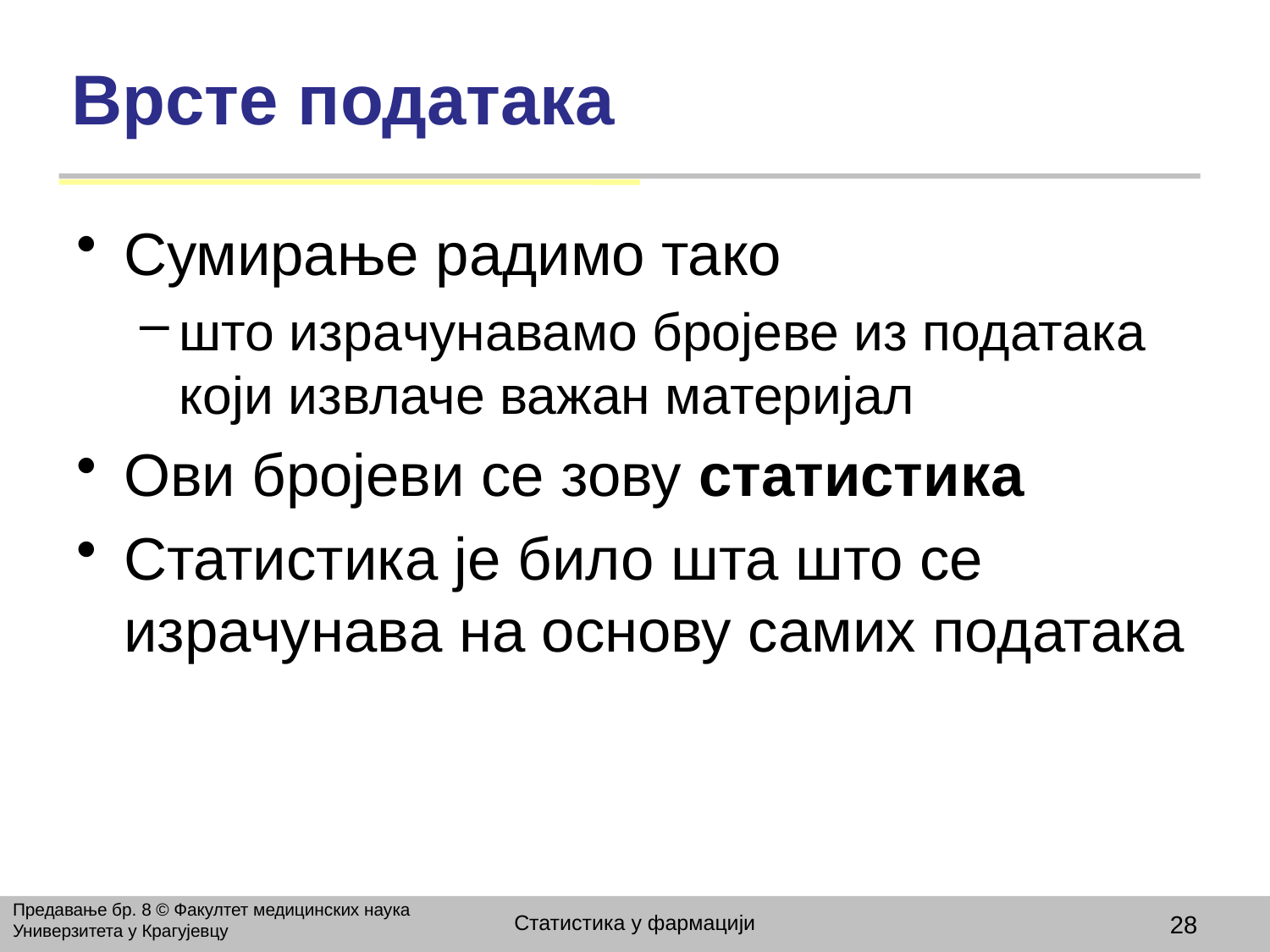

# Врсте података
Сумирање радимо тако
што израчунавамо бројеве из података који извлаче важан материјал
Ови бројеви се зову статистика
Статистика је било шта што се  израчунава на основу самих података
Предавање бр. 8 © Факултет медицинских наука Универзитета у Крагујевцу
Статистика у фармацији
28